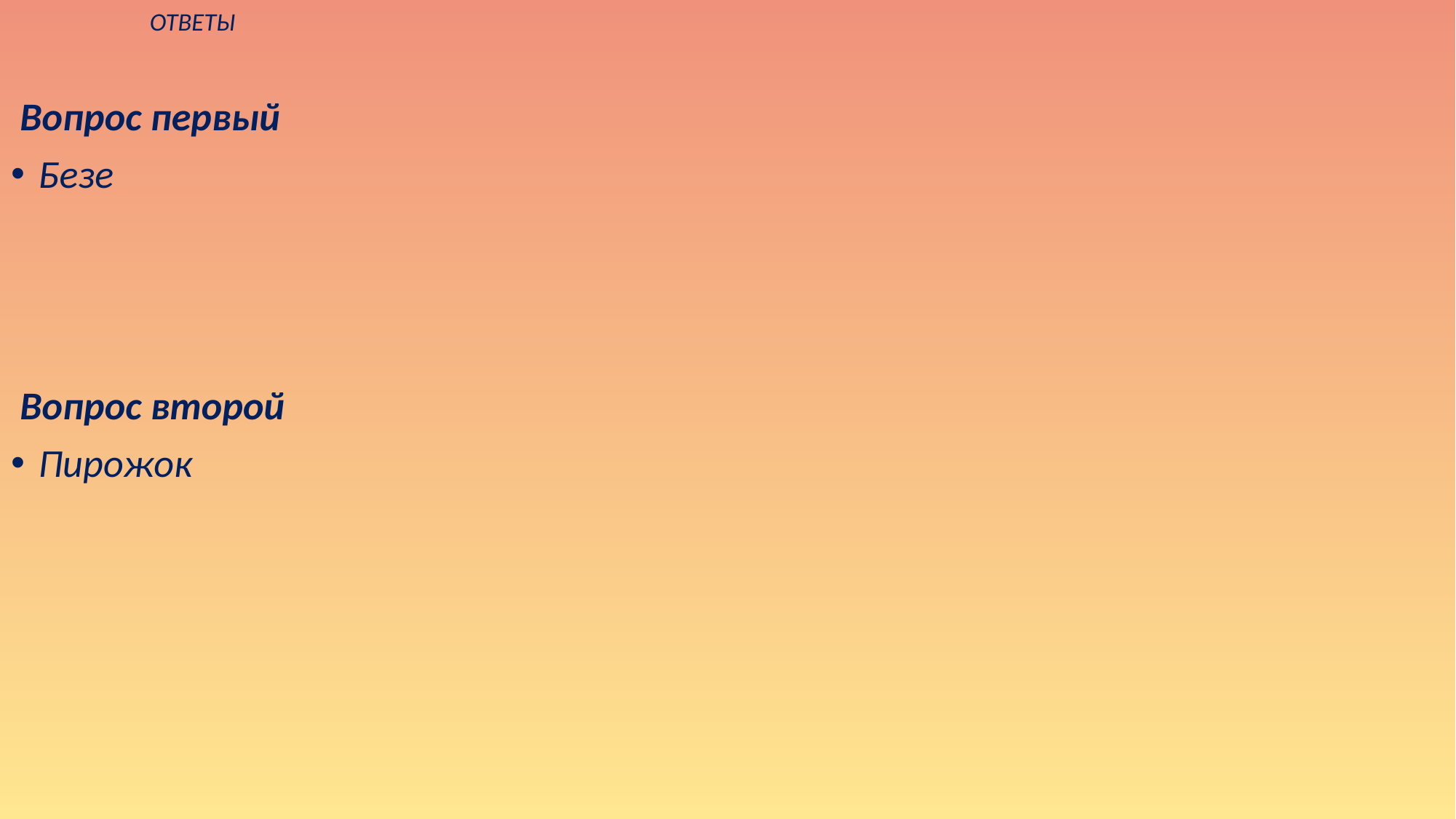

# ОТВЕТЫ
 Вопрос первый
Безе

 Вопрос второй
Пирожок